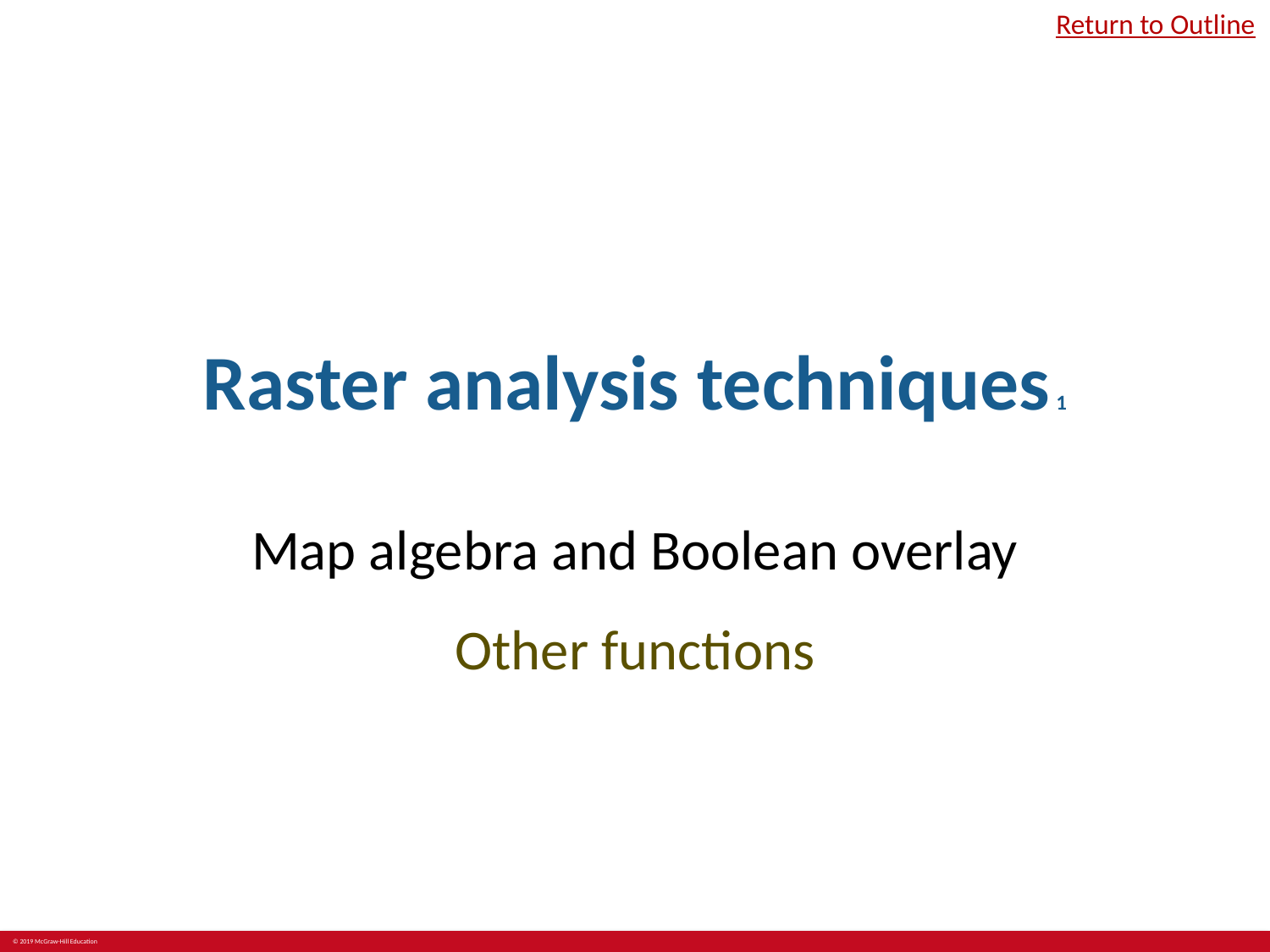

Return to Outline
# Raster analysis techniques 1
Map algebra and Boolean overlay
Other functions